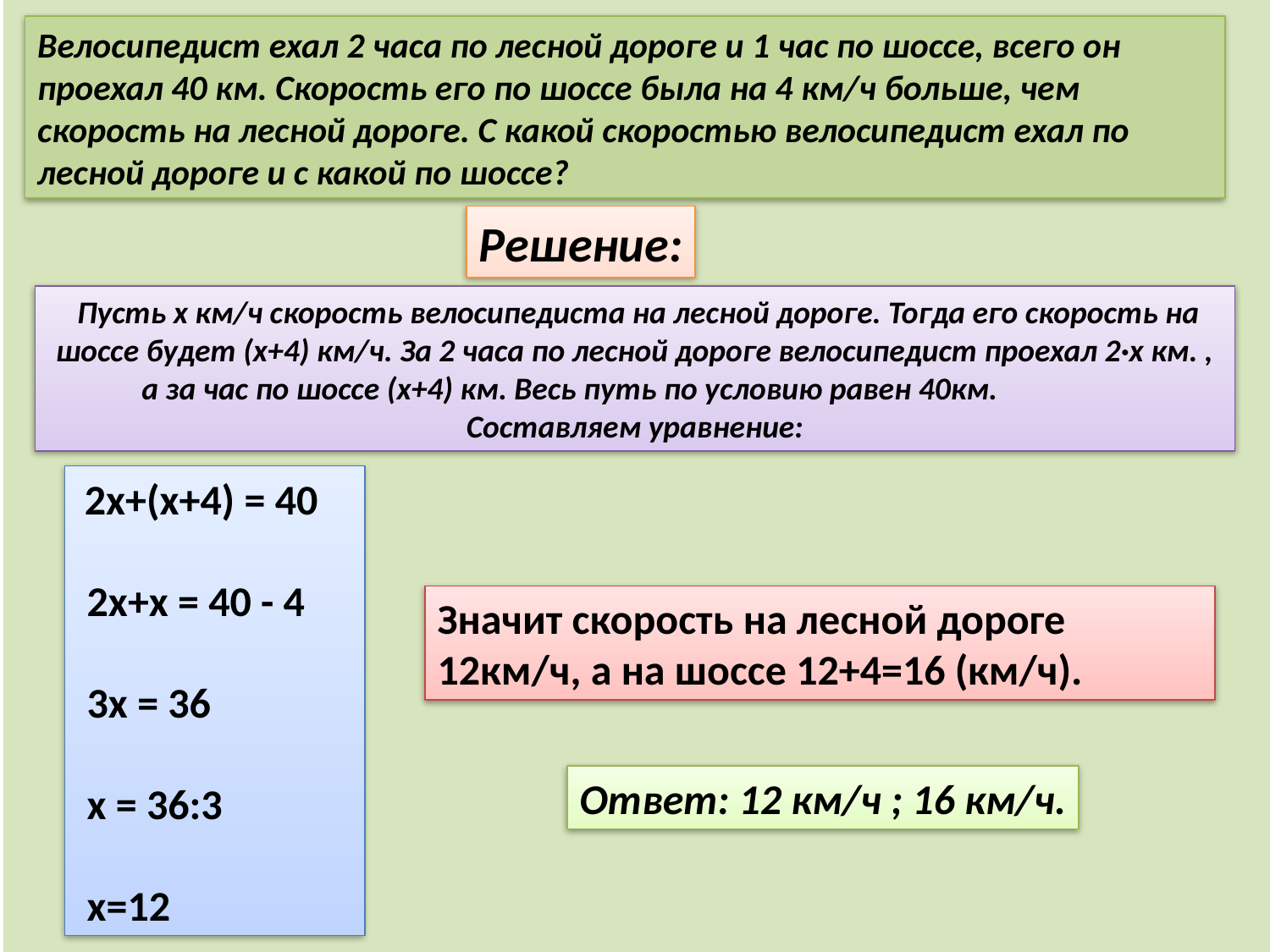

Велосипедист ехал 2 часа по лесной дороге и 1 час по шоссе, всего он проехал 40 км. Скорость его по шоссе была на 4 км/ч больше, чем скорость на лесной дороге. С какой скоростью велосипедист ехал по лесной дороге и с какой по шоссе?
Решение:
 Пусть x км/ч скорость велосипедиста на лесной дороге. Тогда его скорость на шоссе будет (x+4) км/ч. За 2 часа по лесной дороге велосипедист проехал 2·x км. , а за час по шоссе (x+4) км. Весь путь по условию равен 40км.
Составляем уравнение:
 2x+(x+4) = 40

 2x+x = 40 - 4

 3x = 36

 x = 36:3

 x=12
Значит скорость на лесной дороге 12км/ч, а на шоссе 12+4=16 (км/ч).
Ответ: 12 км/ч ; 16 км/ч.